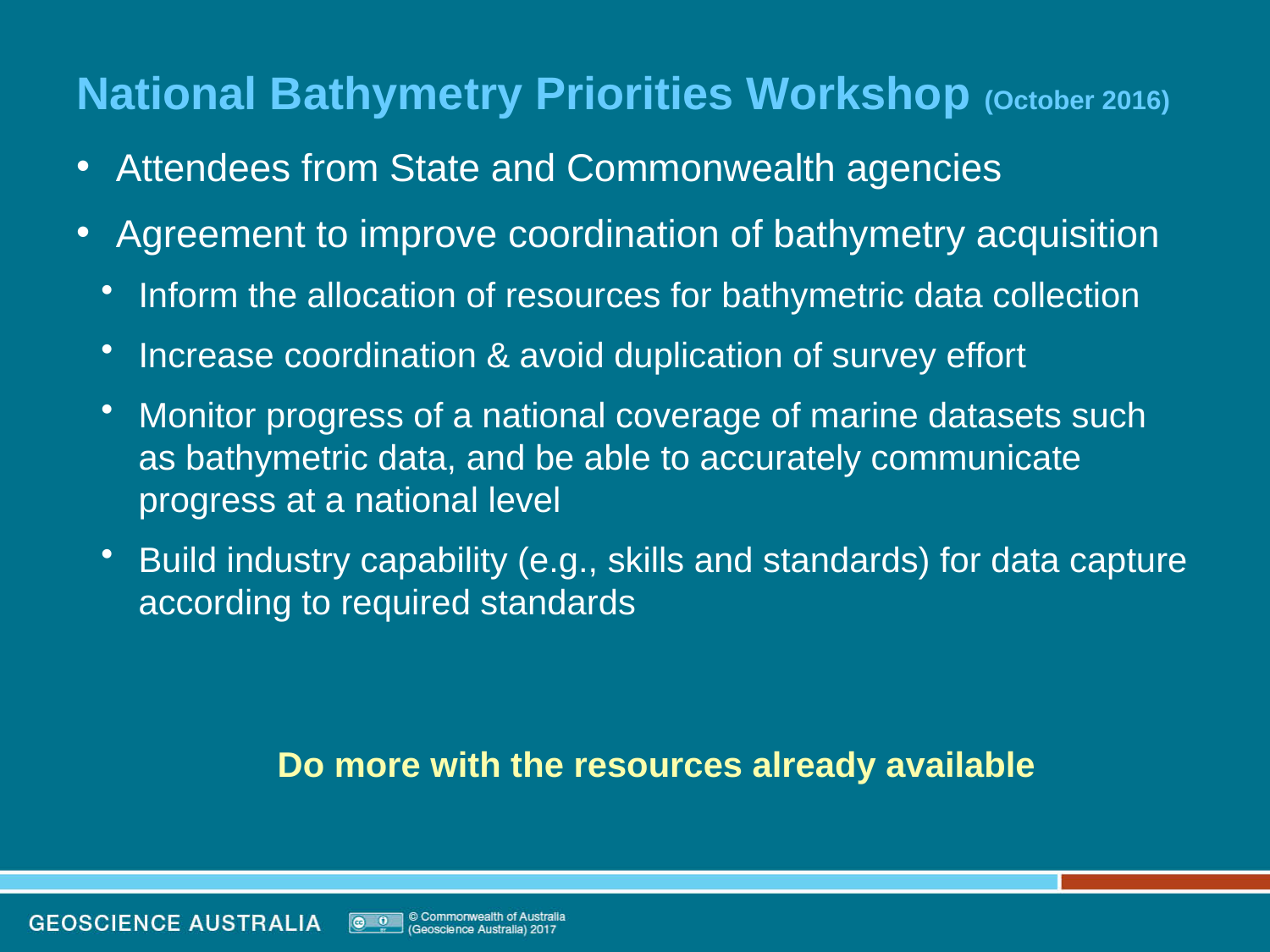

# National Bathymetry Priorities Workshop (October 2016)
Attendees from State and Commonwealth agencies
Agreement to improve coordination of bathymetry acquisition
Inform the allocation of resources for bathymetric data collection
Increase coordination & avoid duplication of survey effort
Monitor progress of a national coverage of marine datasets such as bathymetric data, and be able to accurately communicate progress at a national level
Build industry capability (e.g., skills and standards) for data capture according to required standards
Do more with the resources already available